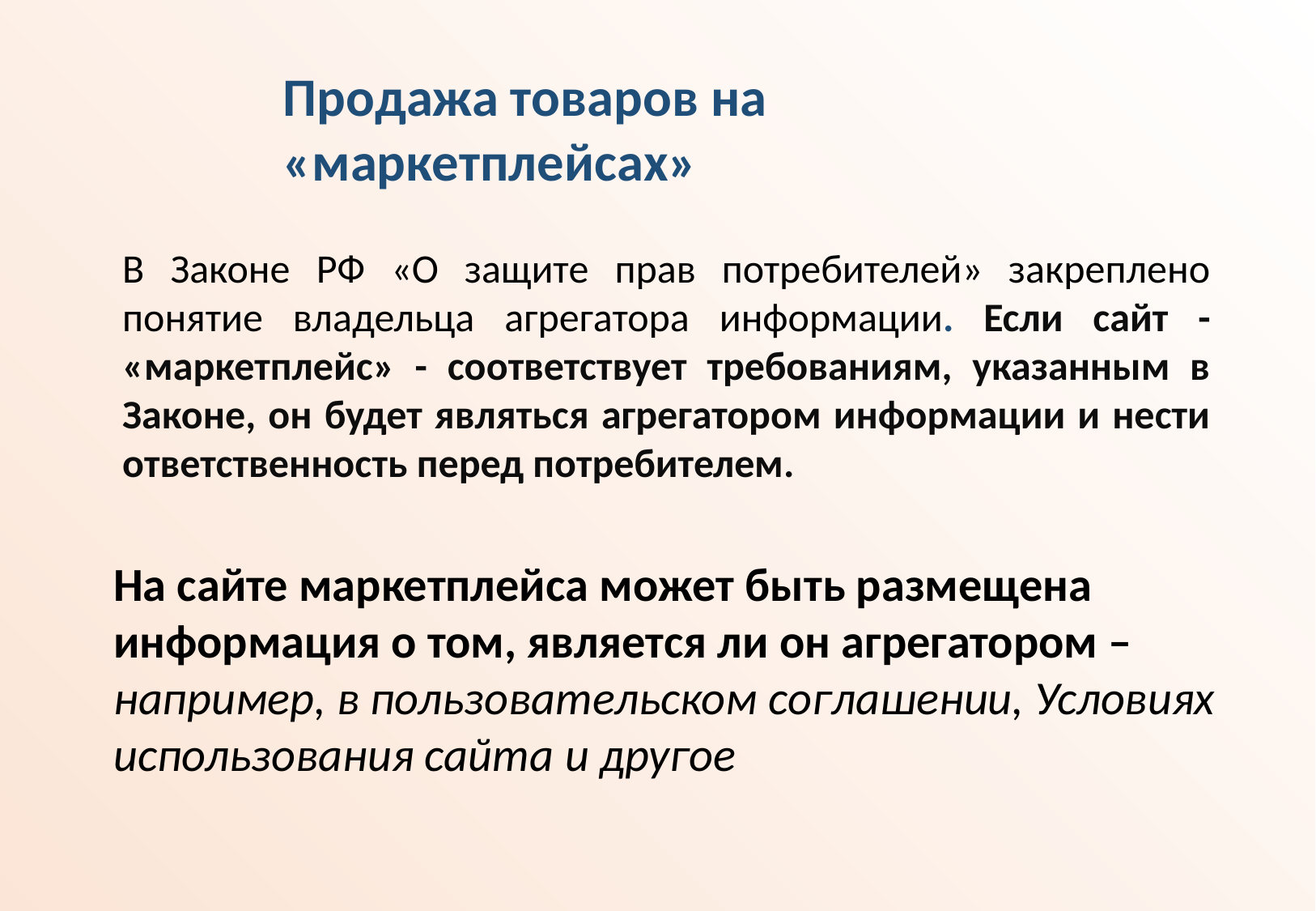

Продажа товаров на «маркетплейсах»
В Законе РФ «О защите прав потребителей» закреплено понятие владельца агрегатора информации. Если сайт - «маркетплейс» - соответствует требованиям, указанным в Законе, он будет являться агрегатором информации и нести ответственность перед потребителем.
На сайте маркетплейса может быть размещена информация о том, является ли он агрегатором – например, в пользовательском соглашении, Условиях использования сайта и другое